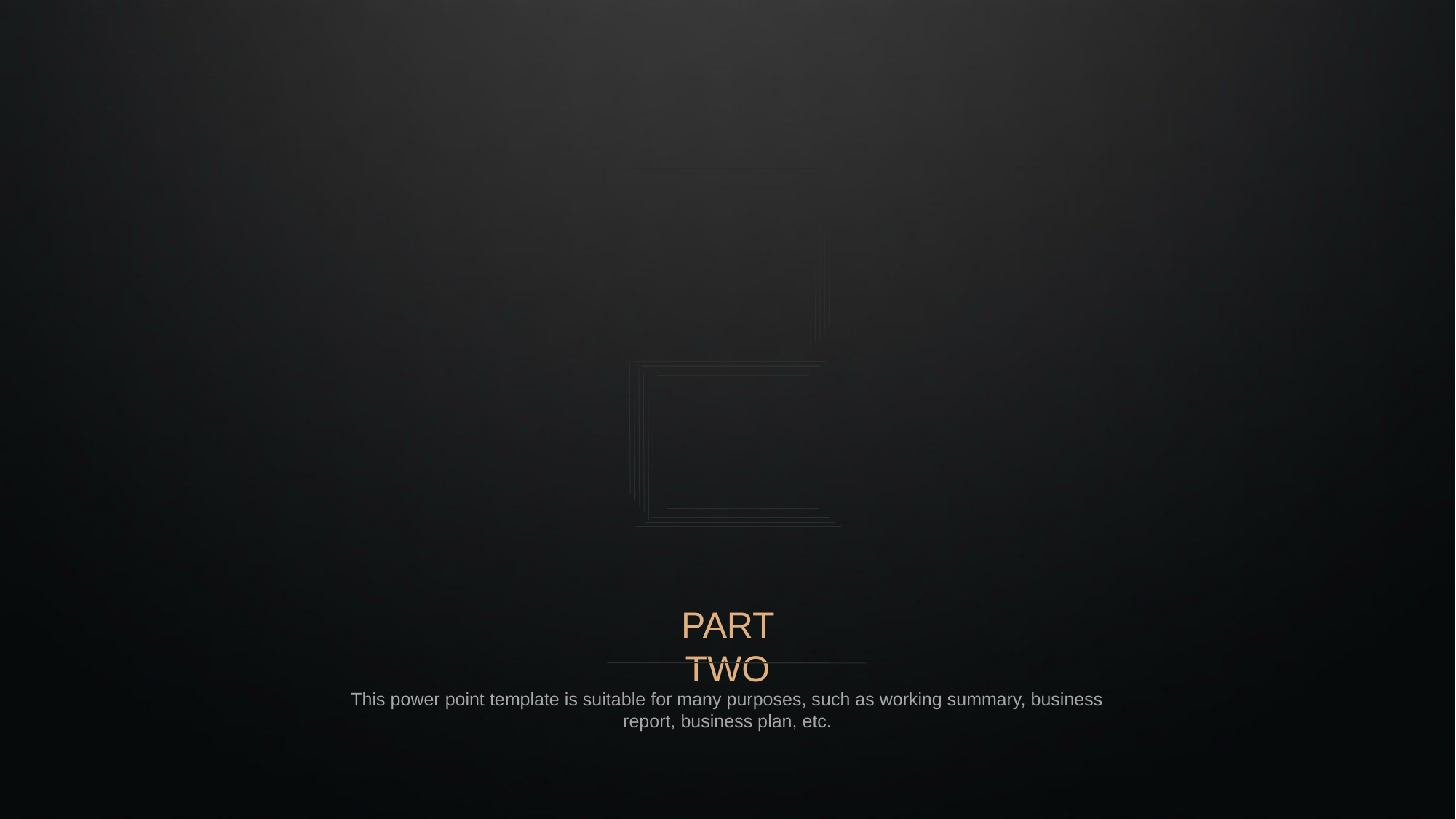

PART TWO
This power point template is suitable for many purposes, such as working summary, business report, business plan, etc.